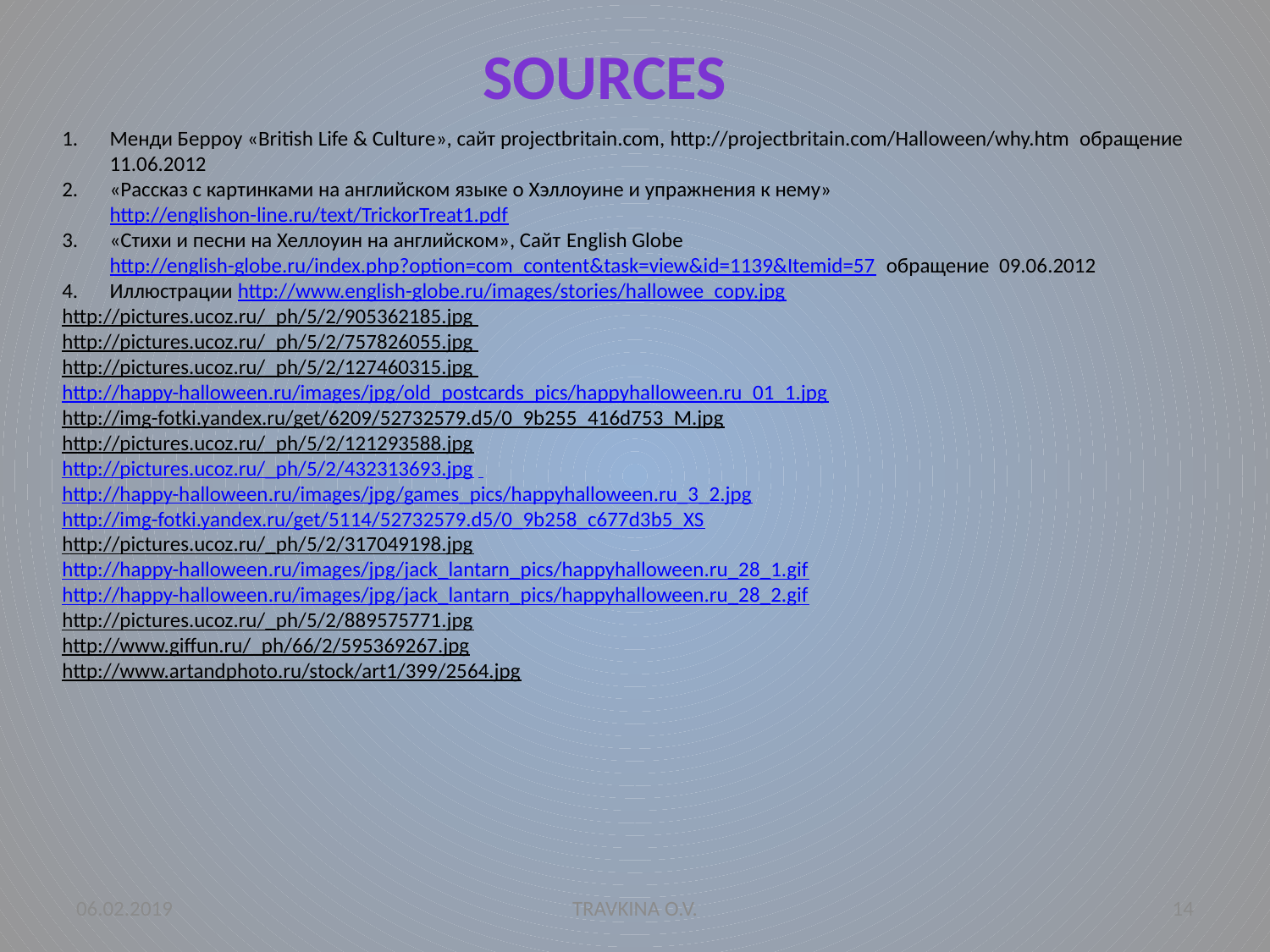

Sources
Менди Берроу «British Life & Culture», сайт projectbritain.com, http://projectbritain.com/Halloween/why.htm  обращение 11.06.2012
«Рассказ с картинками на английском языке о Хэллоуине и упражнения к нему»      http://englishon-line.ru/text/TrickorTreat1.pdf
«Стихи и песни на Хеллоуин на английском», Сайт English Globehttp://english-globe.ru/index.php?option=com_content&task=view&id=1139&Itemid=57  обращение  09.06.2012
Иллюстрации http://www.english-globe.ru/images/stories/hallowee_copy.jpg
http://pictures.ucoz.ru/_ph/5/2/905362185.jpg
http://pictures.ucoz.ru/_ph/5/2/757826055.jpg
http://pictures.ucoz.ru/_ph/5/2/127460315.jpg
http://happy-halloween.ru/images/jpg/old_postcards_pics/happyhalloween.ru_01_1.jpg
http://img-fotki.yandex.ru/get/6209/52732579.d5/0_9b255_416d753_M.jpg
http://pictures.ucoz.ru/_ph/5/2/121293588.jpg
http://pictures.ucoz.ru/_ph/5/2/432313693.jpg
http://happy-halloween.ru/images/jpg/games_pics/happyhalloween.ru_3_2.jpg
http://img-fotki.yandex.ru/get/5114/52732579.d5/0_9b258_c677d3b5_XS
http://pictures.ucoz.ru/_ph/5/2/317049198.jpg
http://happy-halloween.ru/images/jpg/jack_lantarn_pics/happyhalloween.ru_28_1.gif
http://happy-halloween.ru/images/jpg/jack_lantarn_pics/happyhalloween.ru_28_2.gif
http://pictures.ucoz.ru/_ph/5/2/889575771.jpg
http://www.giffun.ru/_ph/66/2/595369267.jpg
http://www.artandphoto.ru/stock/art1/399/2564.jpg

06.02.2019
TRAVKINA O.V.
14